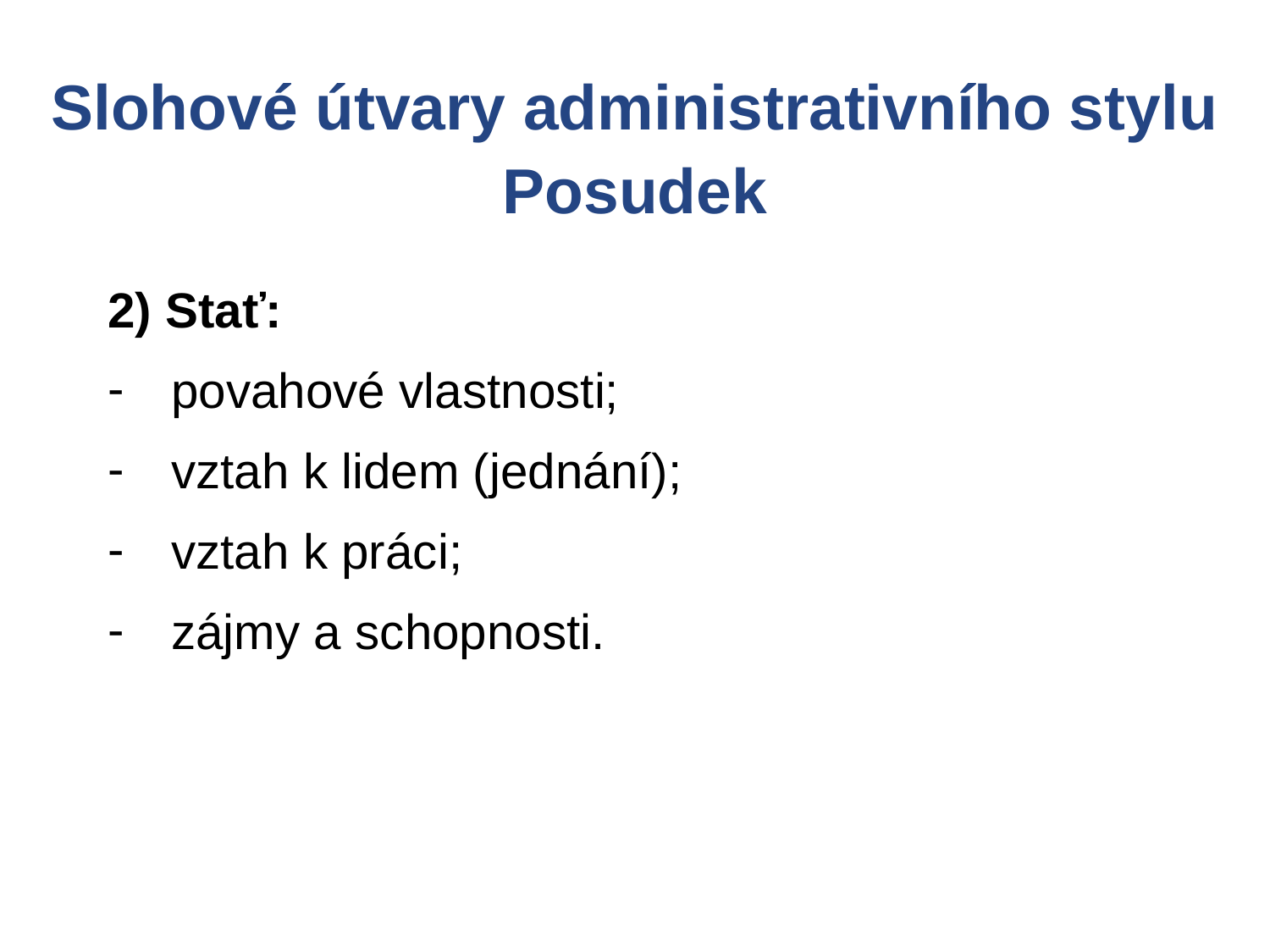

Slohové útvary administrativního stylu
Posudek
2) Stať:
povahové vlastnosti;
vztah k lidem (jednání);
vztah k práci;
zájmy a schopnosti.